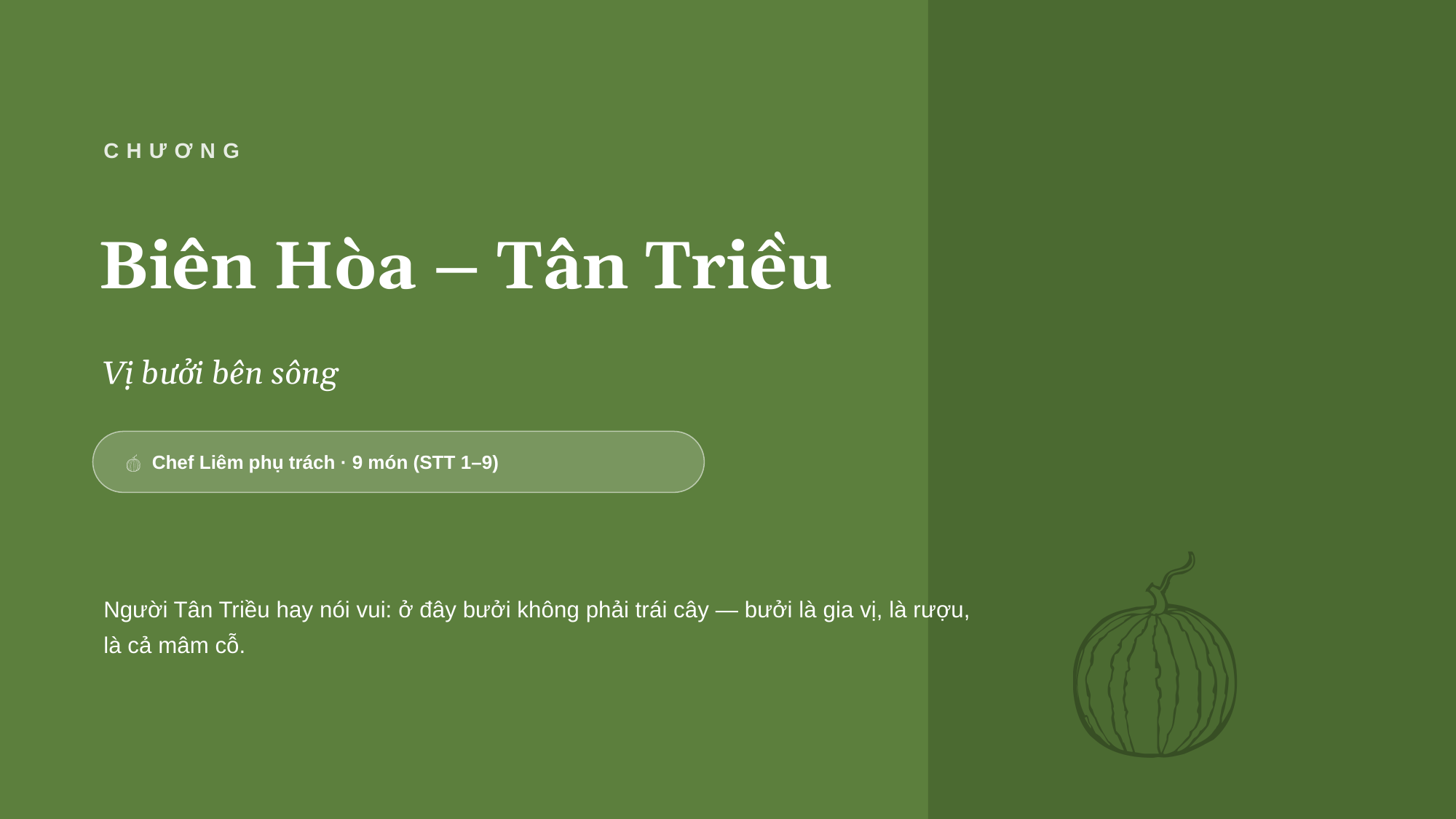

CHƯƠNG 1 / 7
Biên Hòa – Tân Triều
Vị bưởi bên sông

🍈  Chef Liêm phụ trách · 9 món (STT 1–9)
🍈
Người Tân Triều hay nói vui: ở đây bưởi không phải trái cây — bưởi là gia vị, là rượu, là cả mâm cỗ.